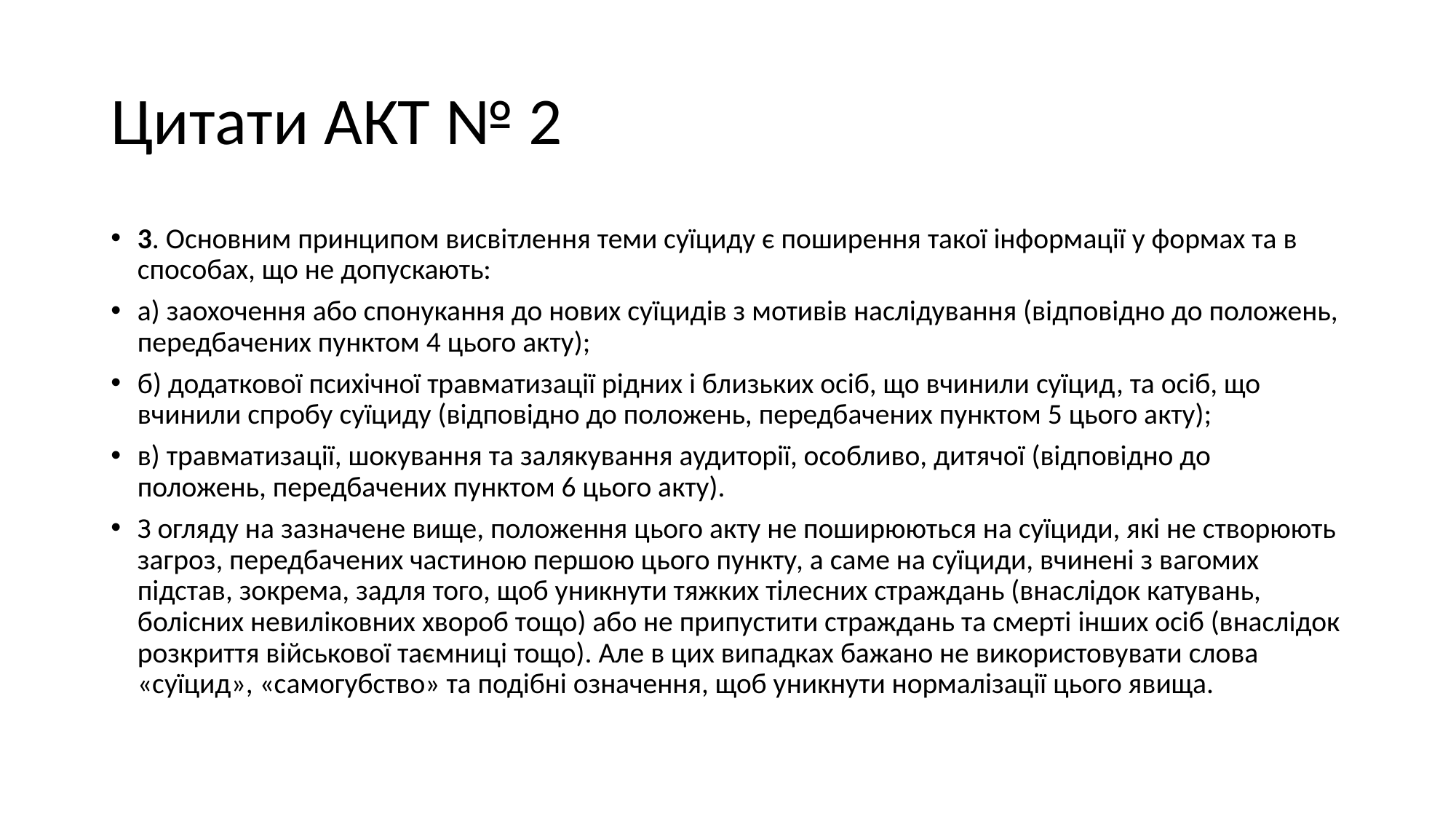

# Цитати АКТ № 2
3. Основним принципом висвітлення теми суїциду є поширення такої інформації у формах та в способах, що не допускають:
а) заохочення або спонукання до нових суїцидів з мотивів наслідування (відповідно до положень, передбачених пунктом 4 цього акту);
б) додаткової психічної травматизації рідних і близьких осіб, що вчинили суїцид, та осіб, що вчинили спробу суїциду (відповідно до положень, передбачених пунктом 5 цього акту);
в) травматизації, шокування та залякування аудиторії, особливо, дитячої (відповідно до положень, передбачених пунктом 6 цього акту).
З огляду на зазначене вище, положення цього акту не поширюються на суїциди, які не створюють загроз, передбачених частиною першою цього пункту, а саме на суїциди, вчинені з вагомих підстав, зокрема, задля того, щоб уникнути тяжких тілесних страждань (внаслідок катувань, болісних невиліковних хвороб тощо) або не припустити страждань та смерті інших осіб (внаслідок розкриття військової таємниці тощо). Але в цих випадках бажано не використовувати слова «суїцид», «самогубство» та подібні означення, щоб уникнути нормалізації цього явища.